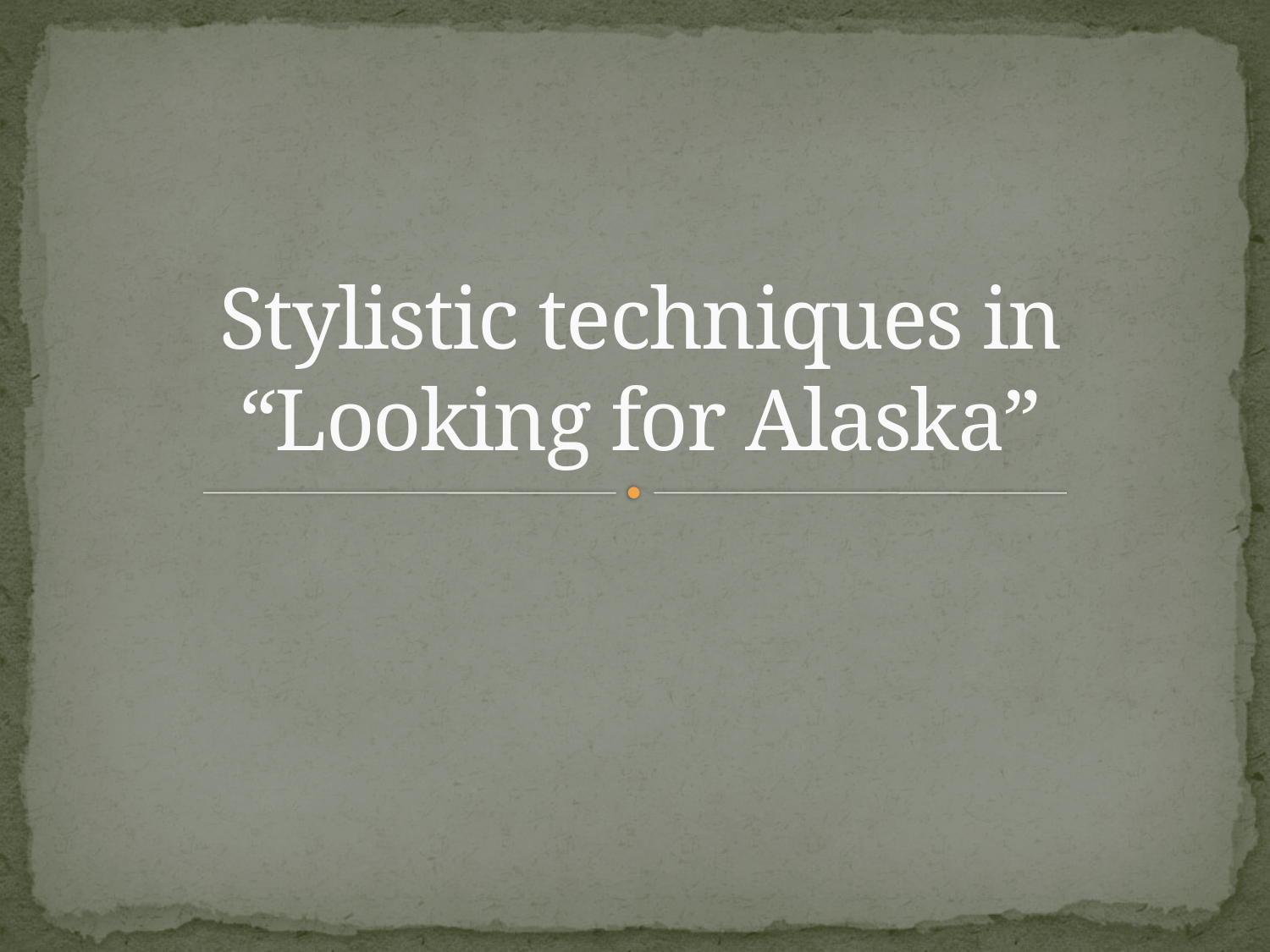

# Stylistic techniques in “Looking for Alaska”